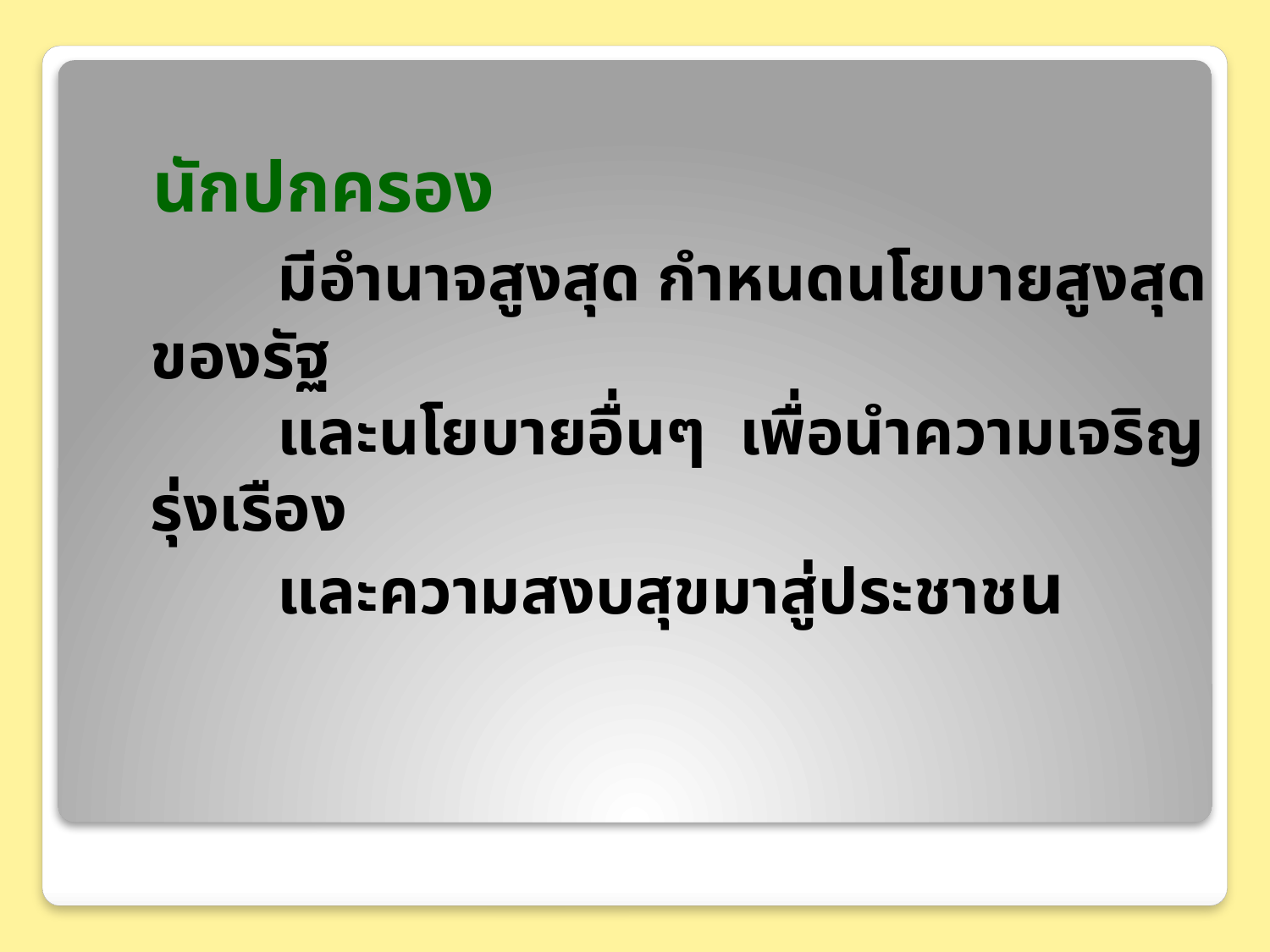

นักปกครอง
	มีอำนาจสูงสุด กำหนดนโยบายสูงสุดของรัฐ
	และนโยบายอื่นๆ  เพื่อนำความเจริญรุ่งเรือง
	และความสงบสุขมาสู่ประชาชน